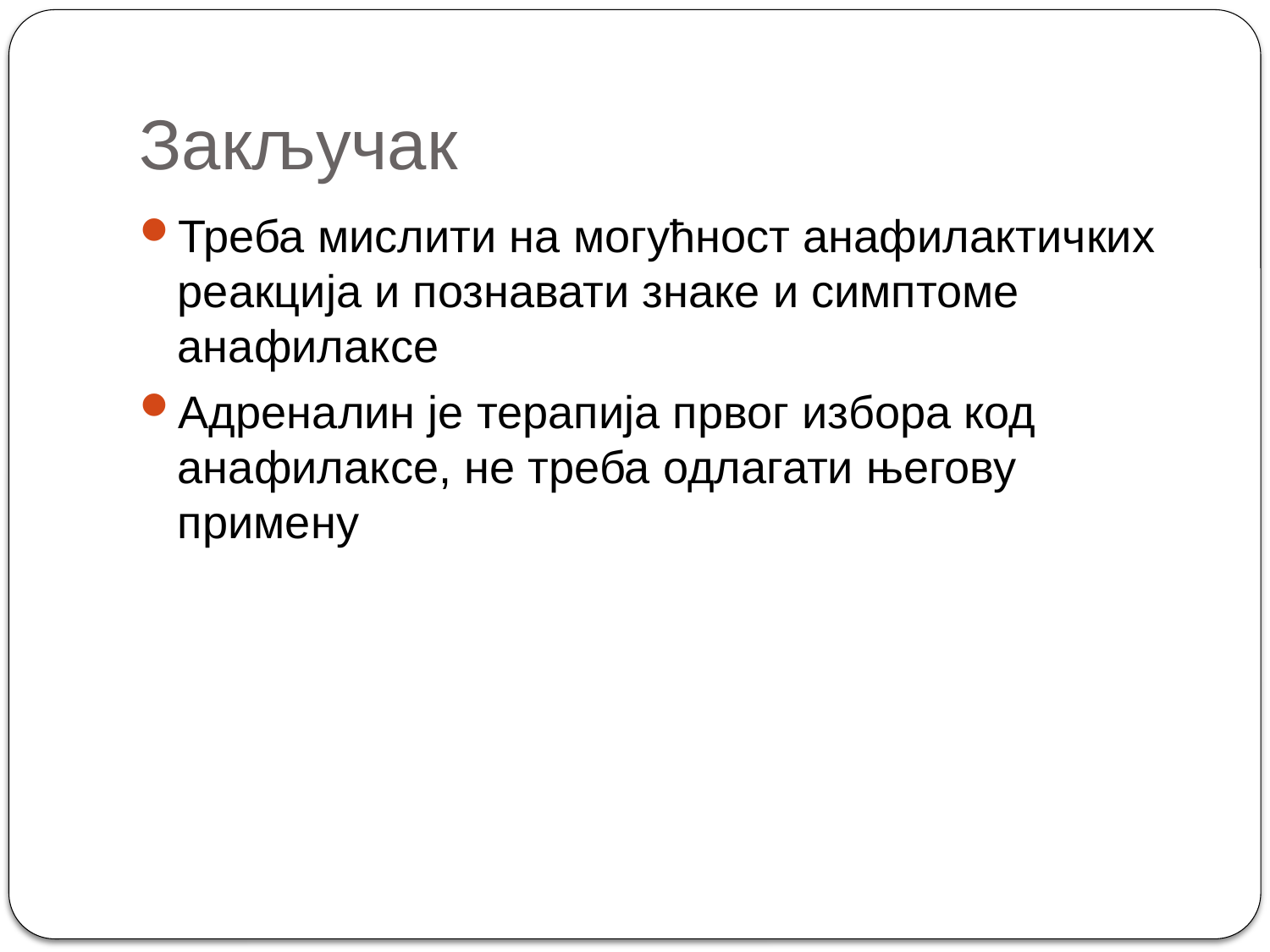

# Закључак
Треба мислити на могућност анафилактичких реакција и познавати знаке и симптоме анафилаксе
Адреналин је терапија првог избора код анафилаксе, не треба одлагати његову примену